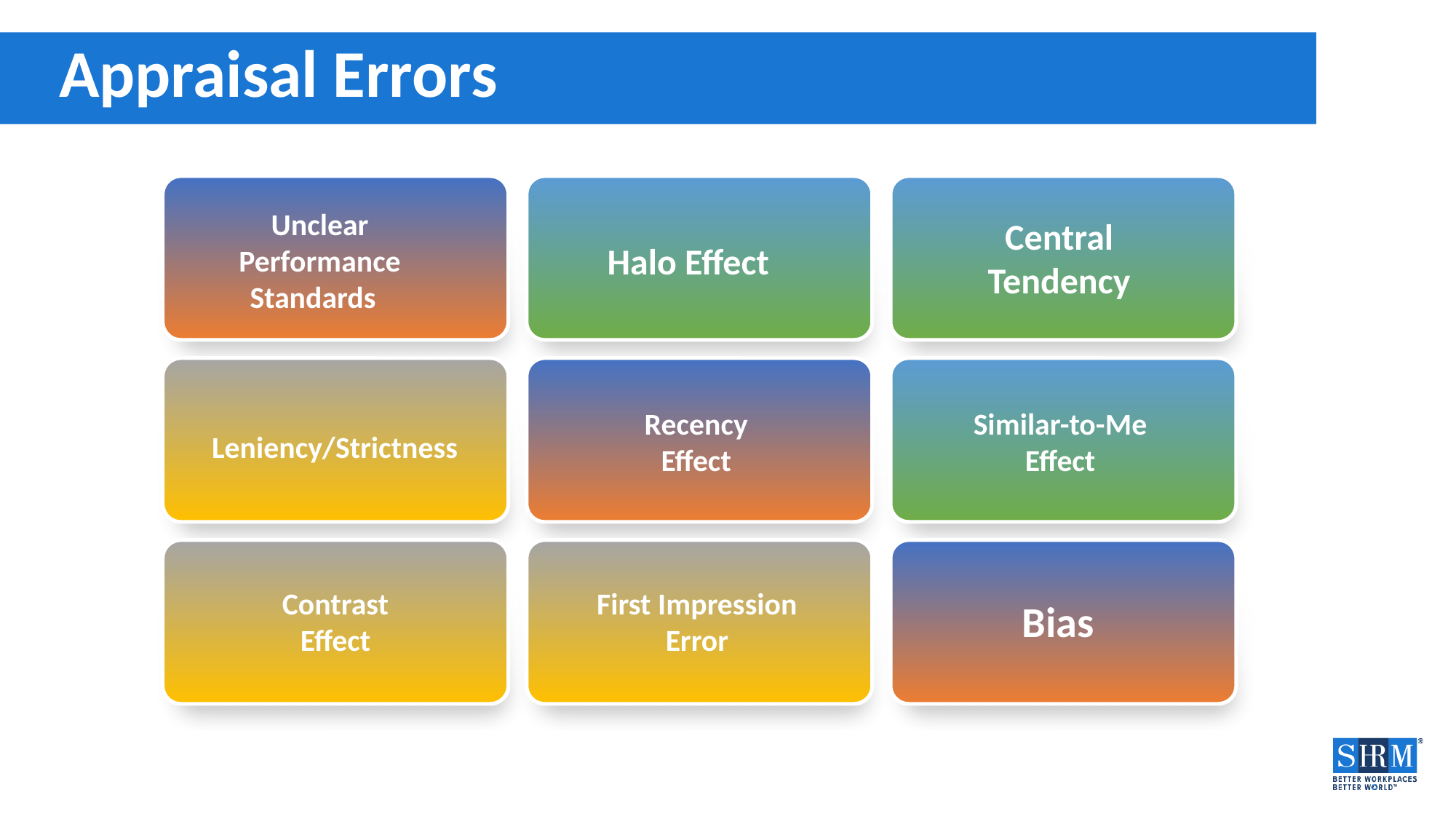

# Appraisal Errors

Unclear Performance Standards

Halo Effect

Central Tendency

Leniency/Strictness

Recency Effect
Similar-to-Me Effect

Contrast Effect

First Impression Error

Bias